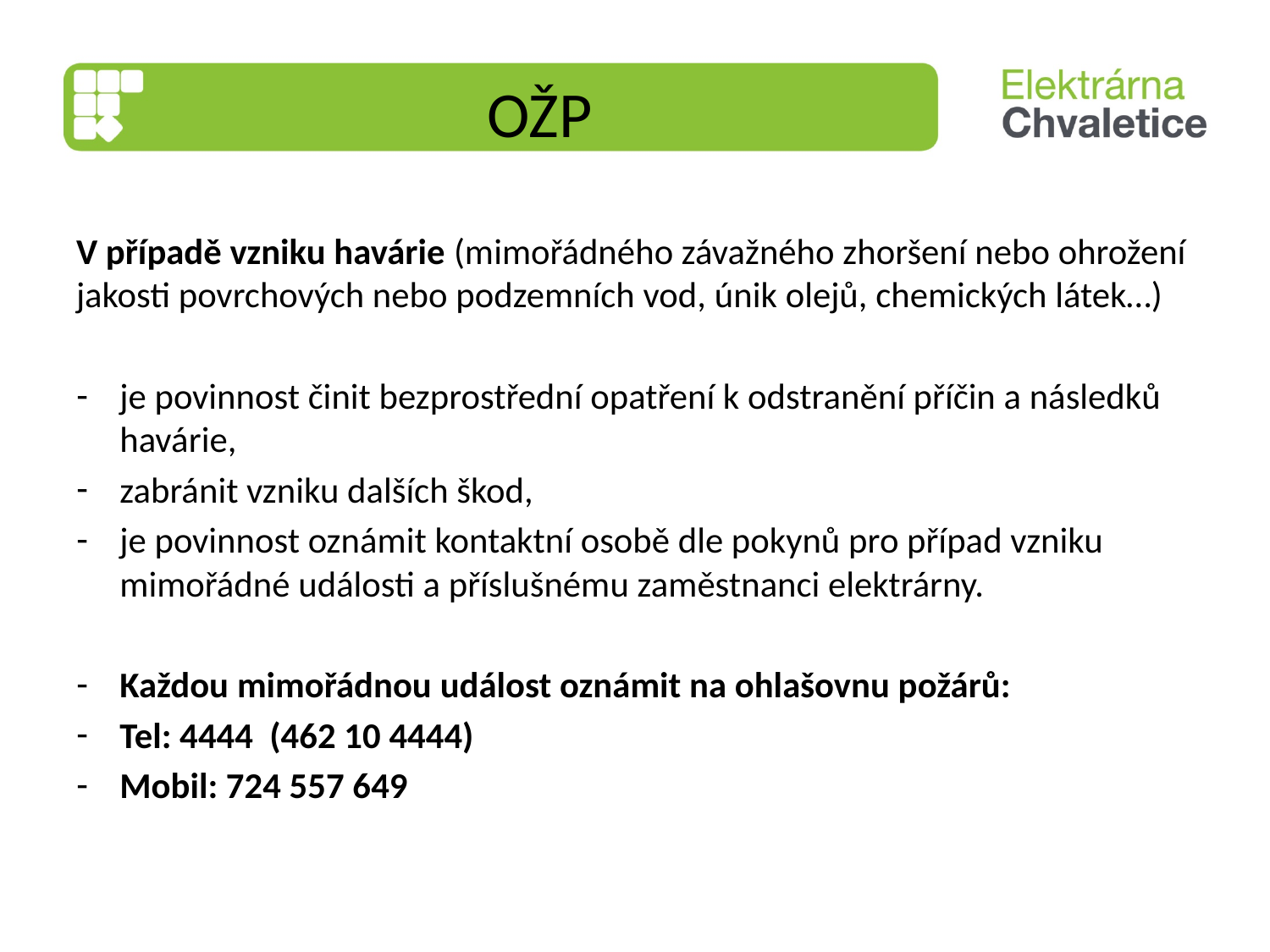

# OŽP
V případě vzniku havárie (mimořádného závažného zhoršení nebo ohrožení jakosti povrchových nebo podzemních vod, únik olejů, chemických látek…)

je povinnost činit bezprostřední opatření k odstranění příčin a následků havárie,
zabránit vzniku dalších škod,
je povinnost oznámit kontaktní osobě dle pokynů pro případ vzniku mimořádné události a příslušnému zaměstnanci elektrárny.

Každou mimořádnou událost oznámit na ohlašovnu požárů:
Tel: 4444  (462 10 4444)
Mobil: 724 557 649